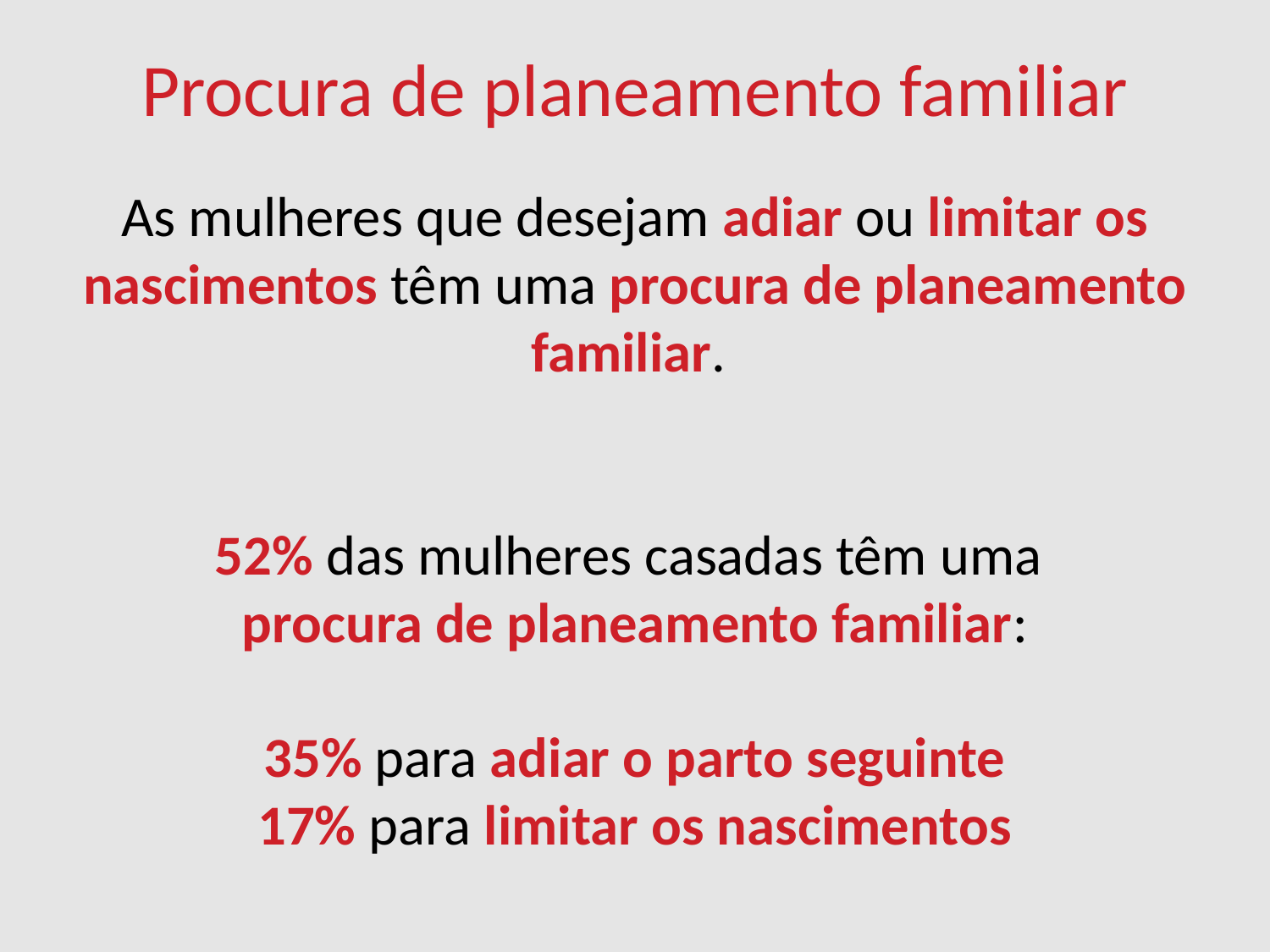

Procura de planeamento familiar
As mulheres que desejam adiar ou limitar os nascimentos têm uma procura de planeamento familiar.

52% das mulheres casadas têm uma
procura de planeamento familiar:

35% para adiar o parto seguinte
17% para limitar os nascimentos